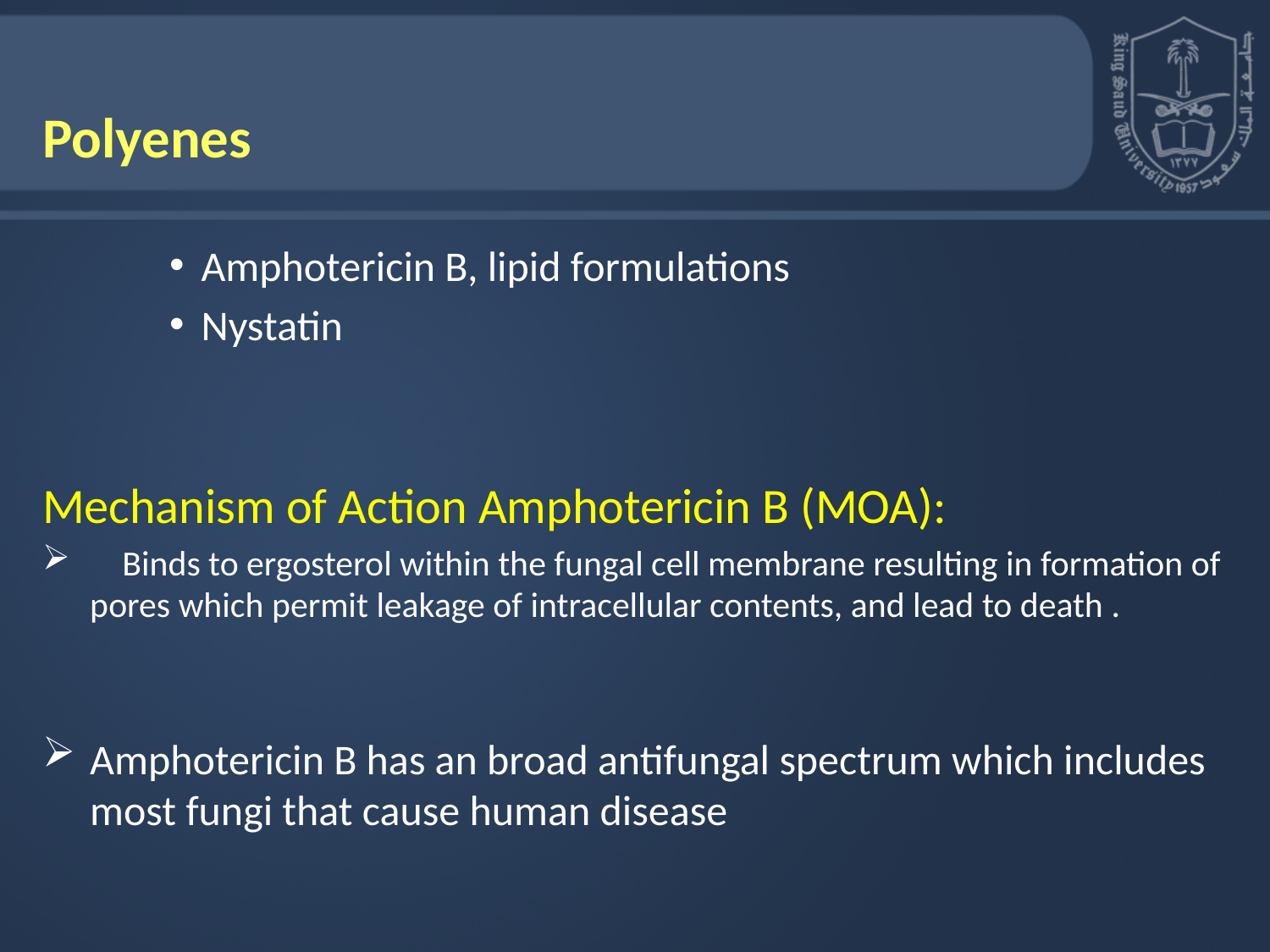

Polyenes
Amphotericin B, lipid formulations
Nystatin

Mechanism of Action Amphotericin B (MOA):
    Binds to ergosterol within the fungal cell membrane resulting in formation of pores which permit leakage of intracellular contents, and lead to death .

Amphotericin B has an broad antifungal spectrum which includes most fungi that cause human disease